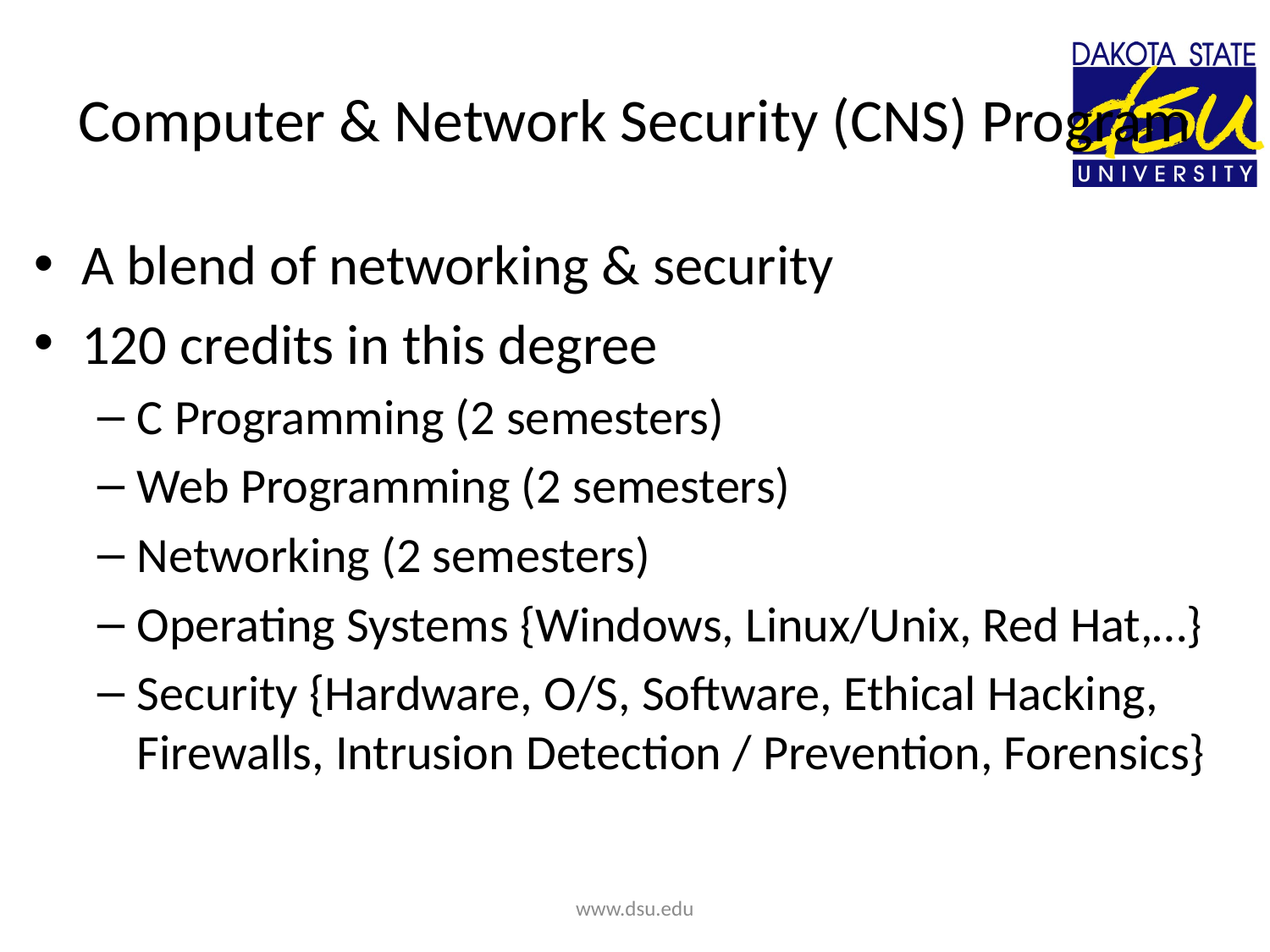

# Computer & Network Security (CNS) Program
A blend of networking & security
120 credits in this degree
C Programming (2 semesters)
Web Programming (2 semesters)
Networking (2 semesters)
Operating Systems {Windows, Linux/Unix, Red Hat,…}
Security {Hardware, O/S, Software, Ethical Hacking, Firewalls, Intrusion Detection / Prevention, Forensics}
www.dsu.edu